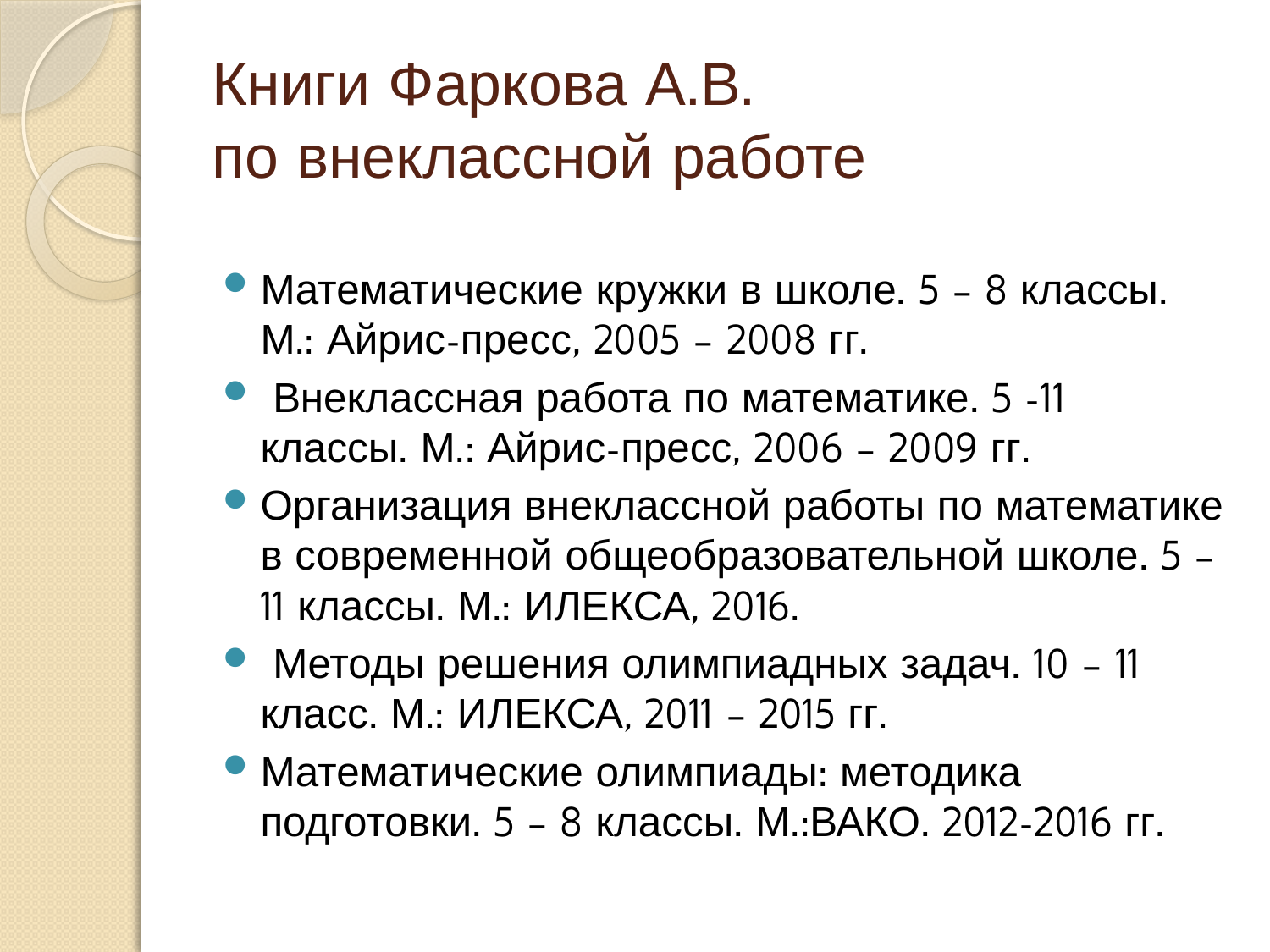

# Книги Фаркова А.В. по внеклассной работе
Математические кружки в школе. 5 – 8 классы.
М.: Айрис-пресс, 2005 – 2008 гг.
 Внеклассная работа по математике. 5 -11
классы. М.: Айрис-пресс, 2006 – 2009 гг.
Организация внеклассной работы по математике
в современной общеобразовательной школе. 5 – 
11 классы. М.: ИЛЕКСА, 2016.
 Методы решения олимпиадных задач. 10 – 11
класс. М.: ИЛЕКСА, 2011 – 2015 гг.
Математические олимпиады: методика
подготовки. 5 – 8 классы. М.:ВАКО. 2012-2016 гг.